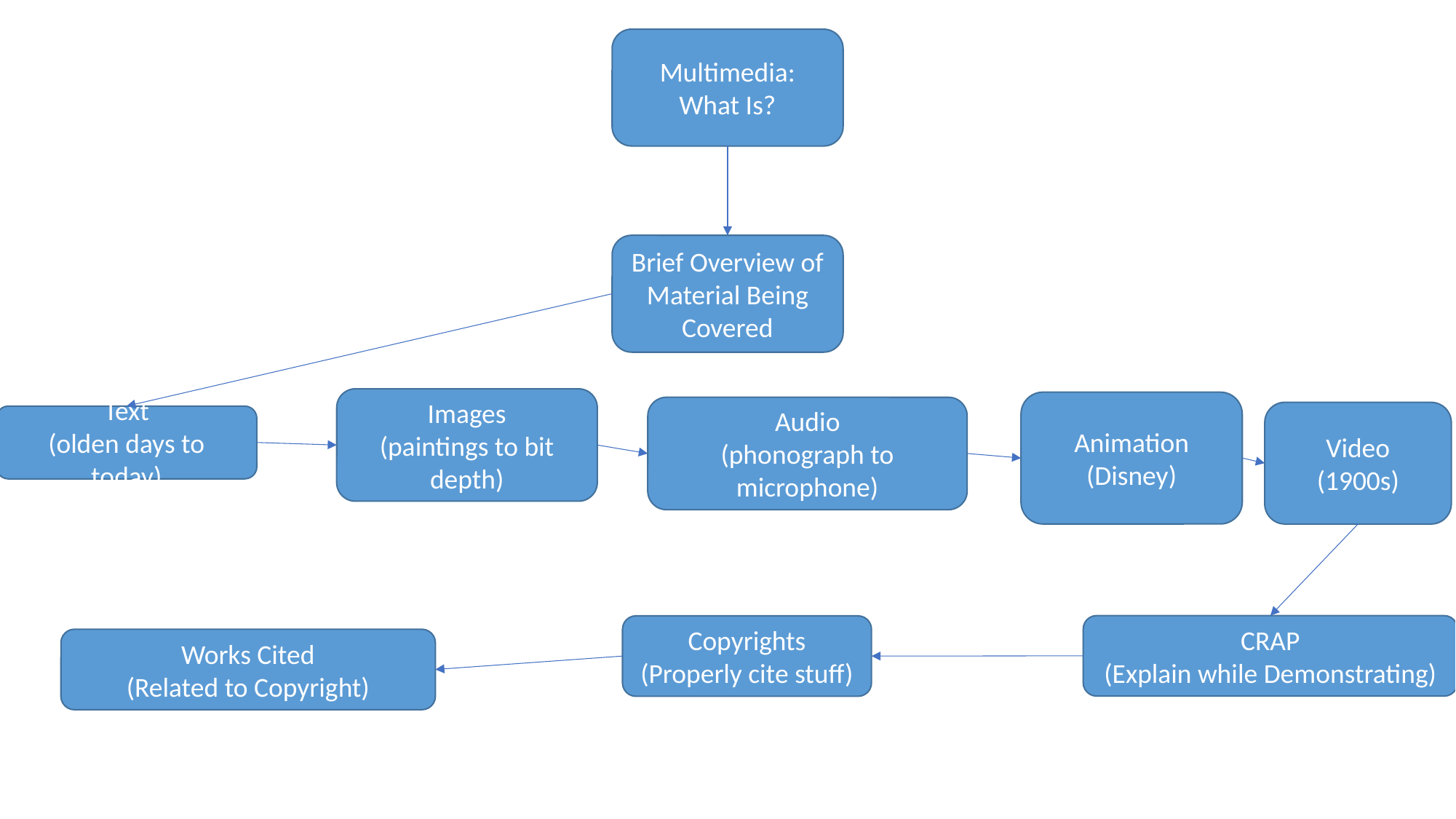

Multimedia: What Is?
Brief Overview of Material Being Covered
Images
(paintings to bit depth)
Animation
(Disney)
Audio
(phonograph to microphone)
Video
(1900s)
Text
(olden days to today)
CRAP
(Explain while Demonstrating)
Copyrights
(Properly cite stuff)
Works Cited
(Related to Copyright)